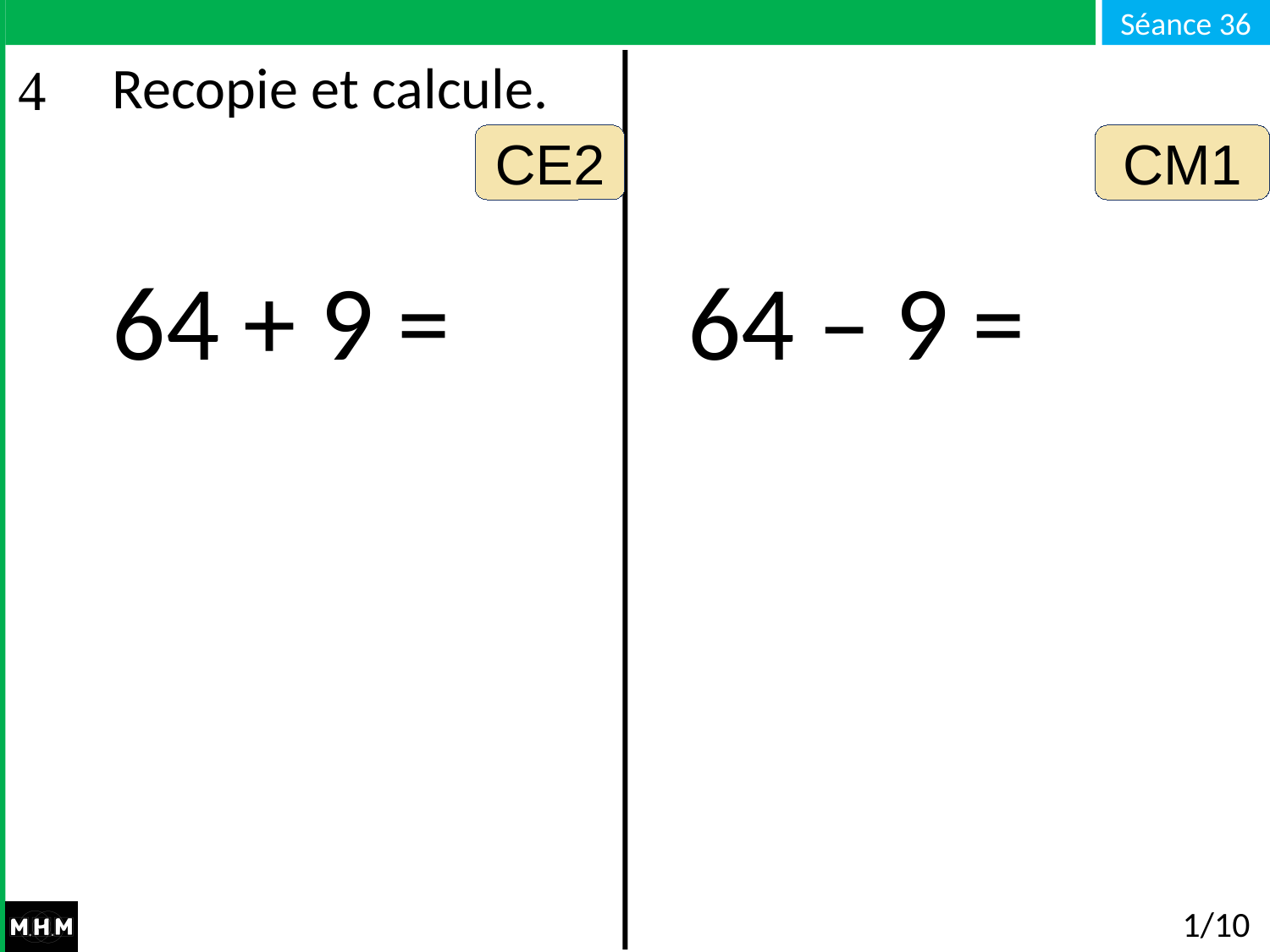

Recopie et calcule.
CE2
CM1
64 + 9 =
64 – 9 =
# 1/10